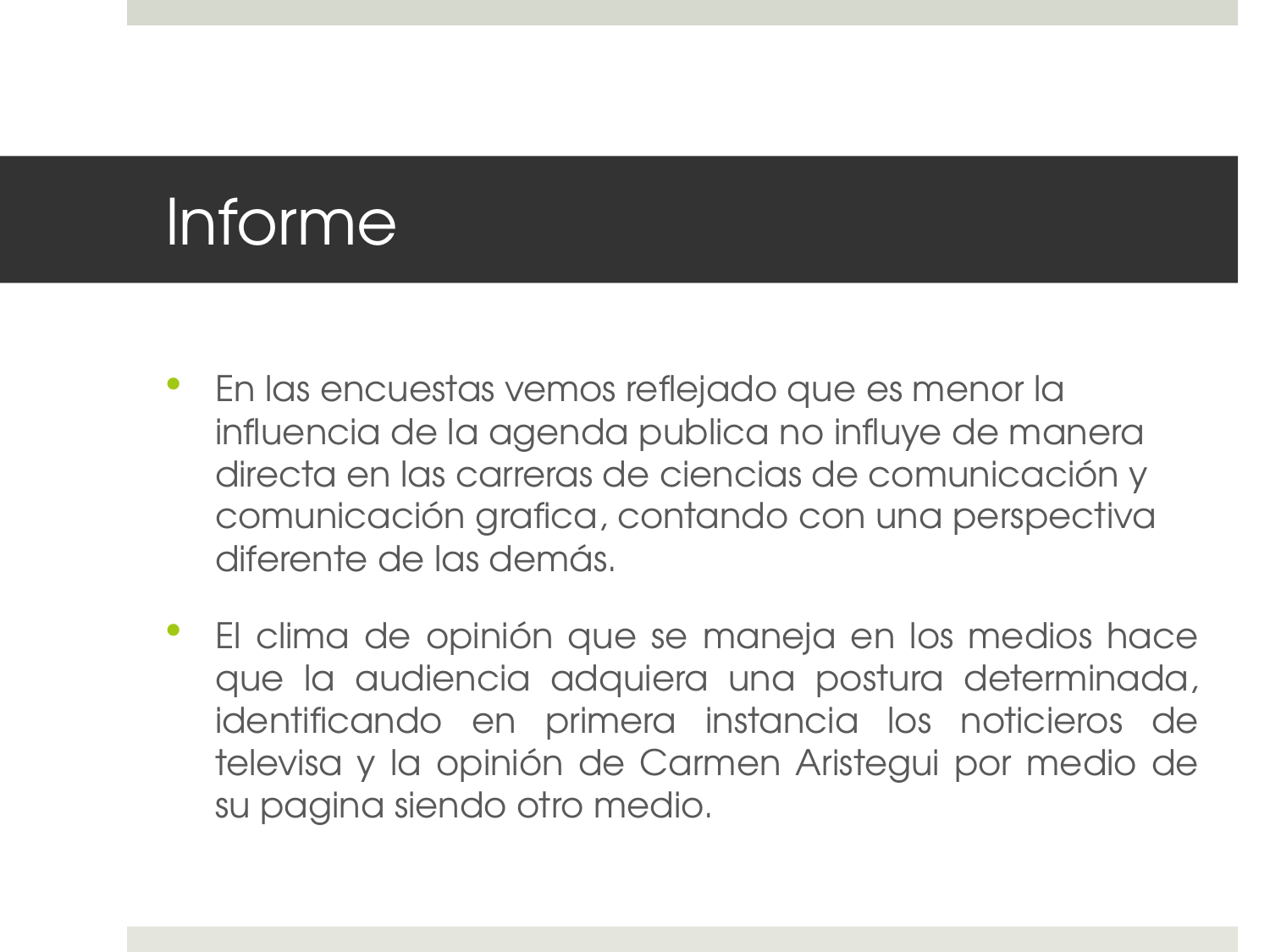

# Informe
En las encuestas vemos reflejado que es menor la influencia de la agenda publica no influye de manera directa en las carreras de ciencias de comunicación y comunicación grafica, contando con una perspectiva diferente de las demás.
El clima de opinión que se maneja en los medios hace que la audiencia adquiera una postura determinada, identificando en primera instancia los noticieros de televisa y la opinión de Carmen Aristegui por medio de su pagina siendo otro medio.